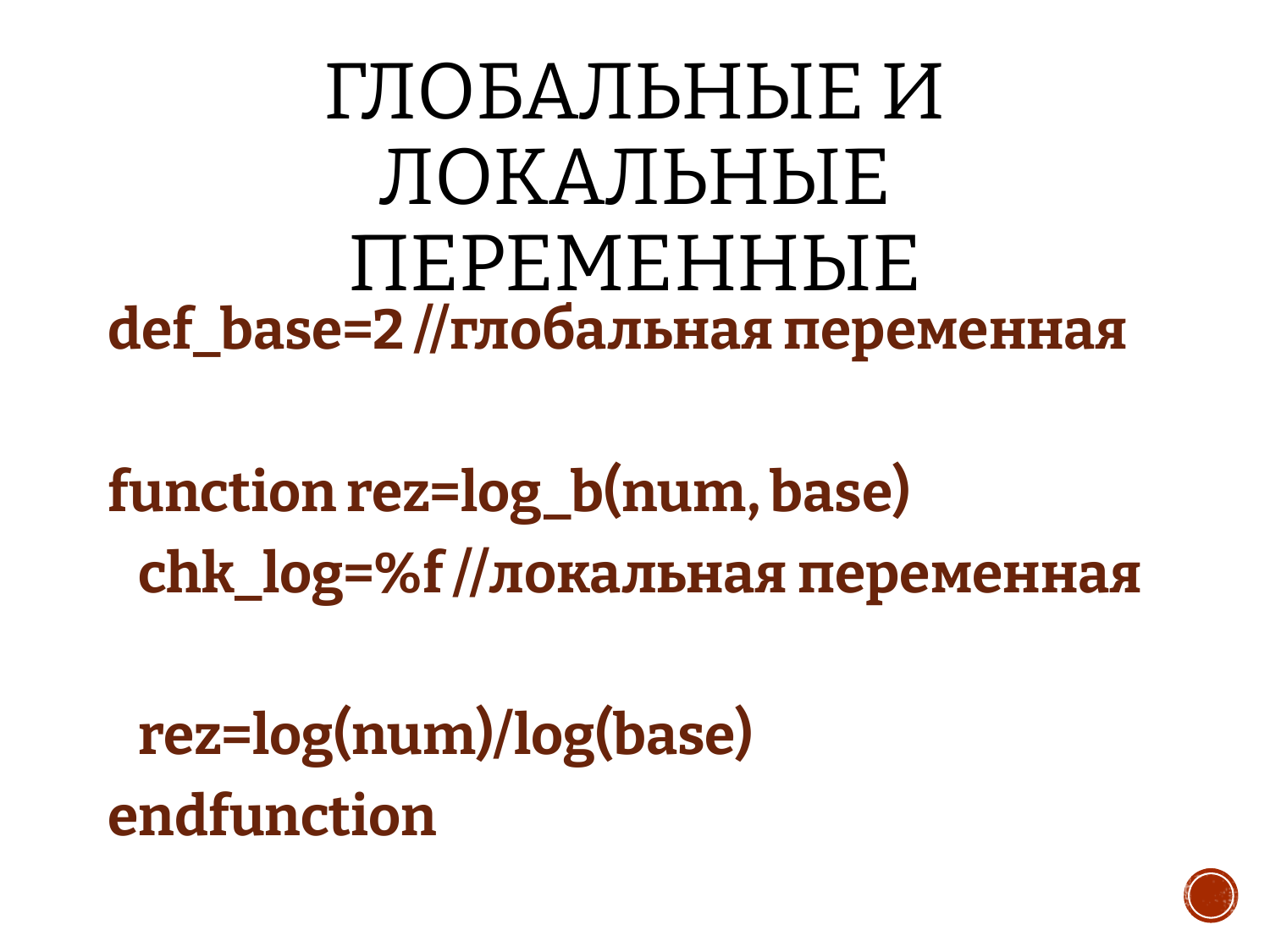

# Глобальные и локальные переменные
def_base=2 //глобальная переменная

function rez=log_b(num, base)
   chk_log=%f //локальная переменная

   rez=log(num)/log(base)
endfunction